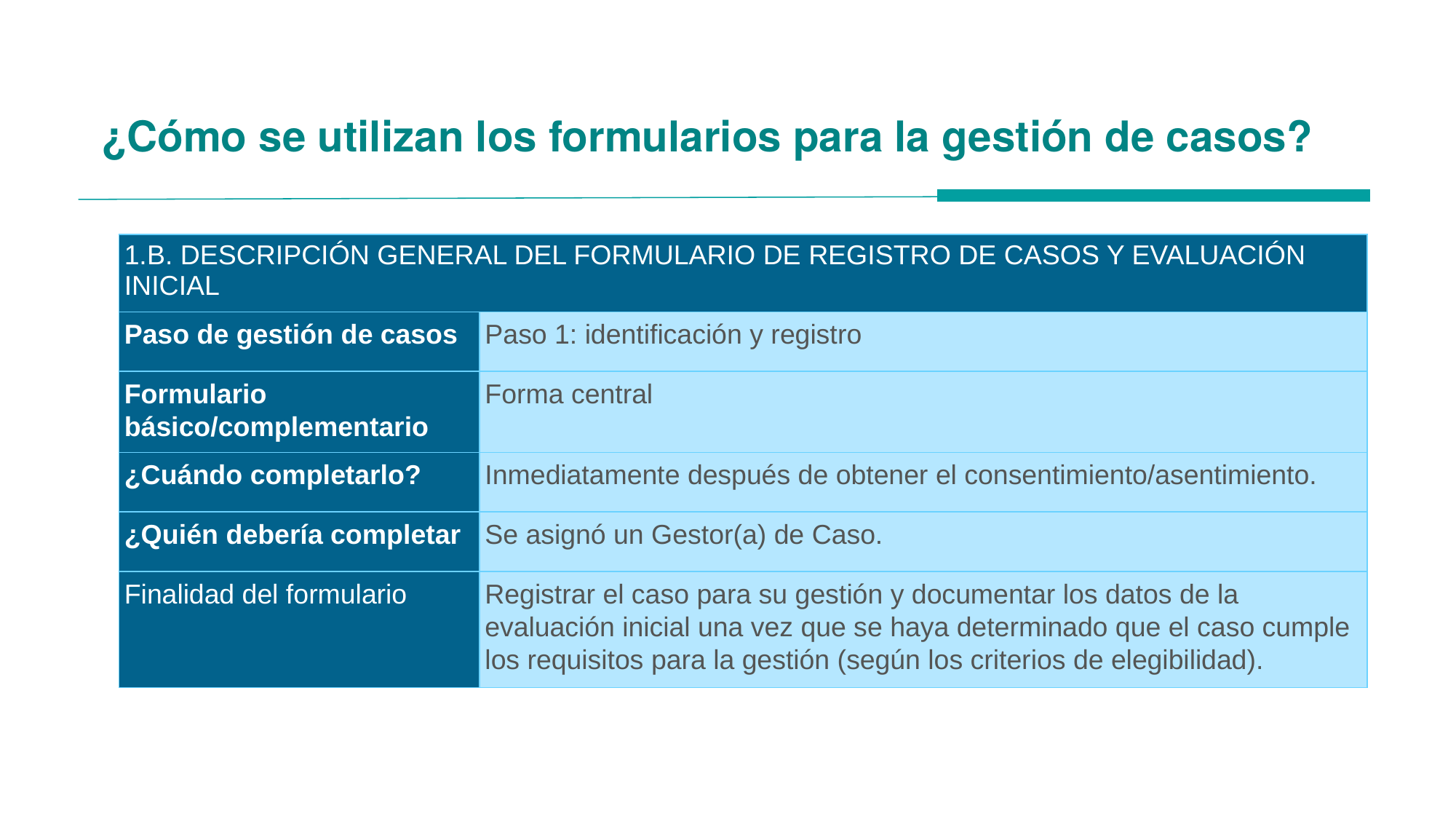

¿Cómo se utilizan los formularios para la gestión de casos?
| 1.B. DESCRIPCIÓN GENERAL DEL FORMULARIO DE REGISTRO DE CASOS Y EVALUACIÓN INICIAL |  |
| --- | --- |
| Paso de gestión de casos | Paso 1: identificación y registro |
| Formulario básico/complementario | Forma central |
| ¿Cuándo completarlo? | Inmediatamente después de obtener el consentimiento/asentimiento. |
| ¿Quién debería completar | Se asignó un Gestor(a) de Caso. |
| Finalidad del formulario | Registrar el caso para su gestión y documentar los datos de la evaluación inicial una vez que se haya determinado que el caso cumple los requisitos para la gestión (según los criterios de elegibilidad). |